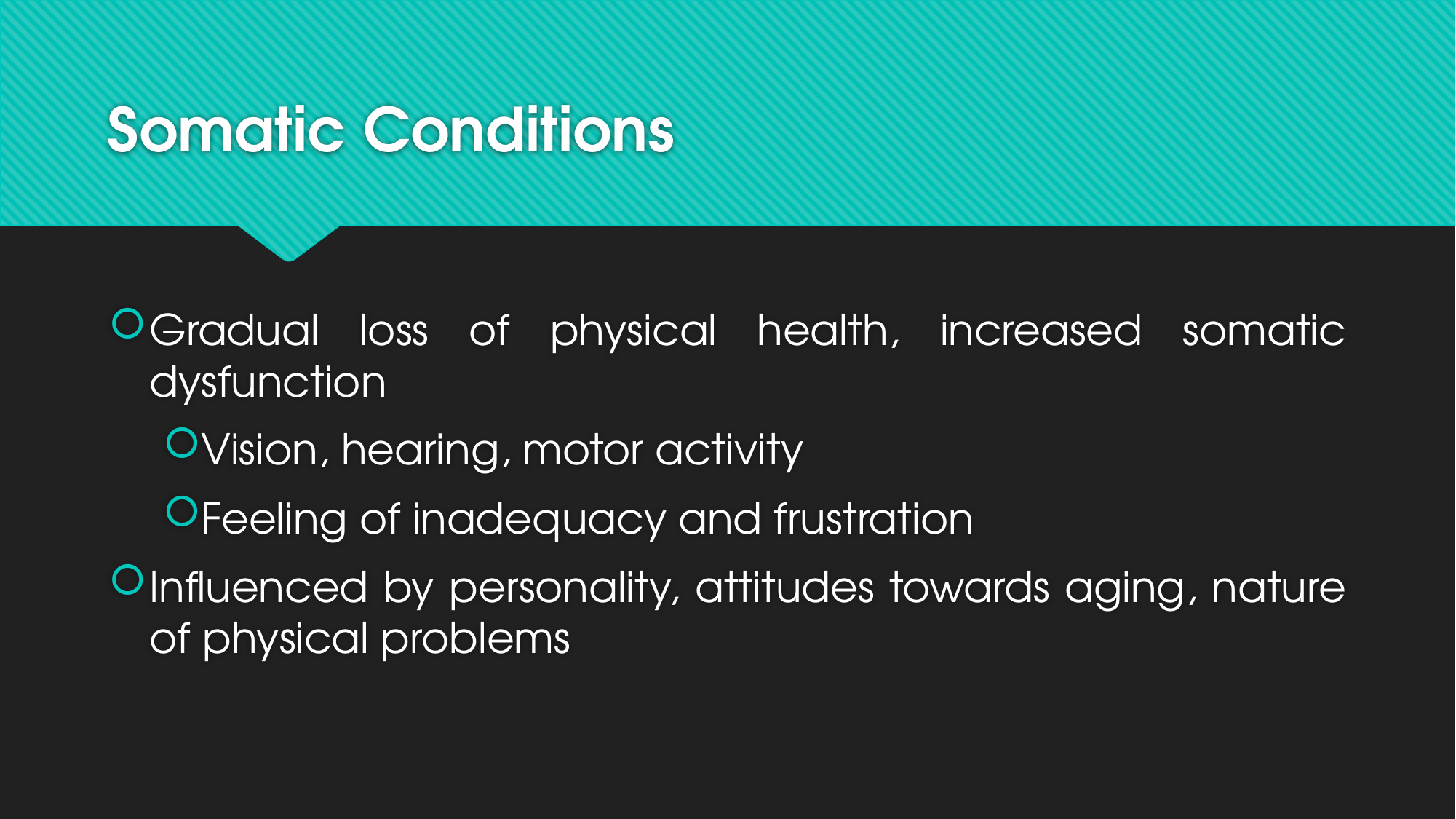

# Somatic Conditions
Gradual loss of physical health, increased somatic dysfunction
Vision, hearing, motor activity
Feeling of inadequacy and frustration
Influenced by personality, attitudes towards aging, nature of physical problems